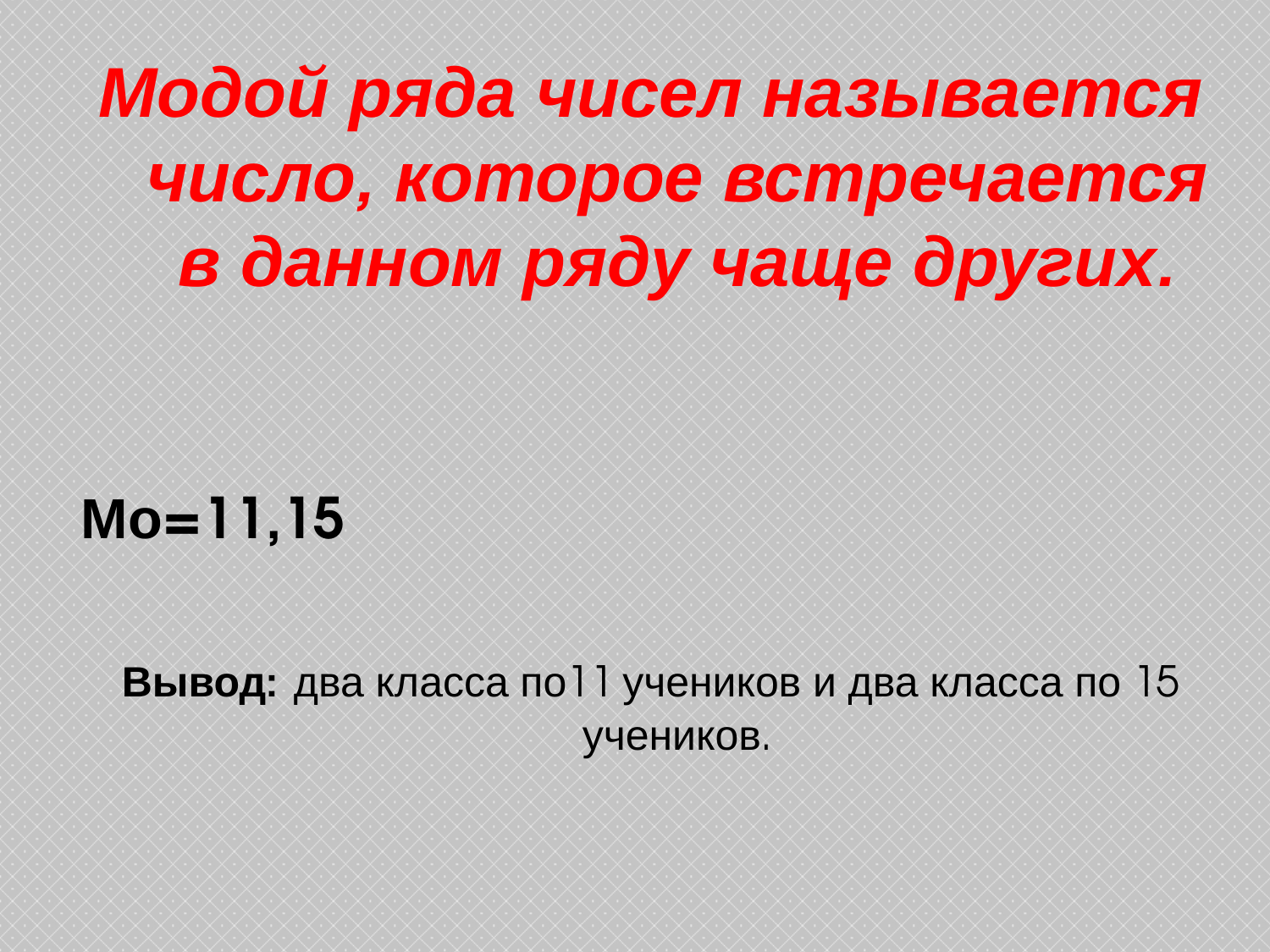

Модой ряда чисел называется число, которое встречается в данном ряду чаще других.
Мо=11,15

Вывод: два класса по11 учеников и два класса по 15 учеников.